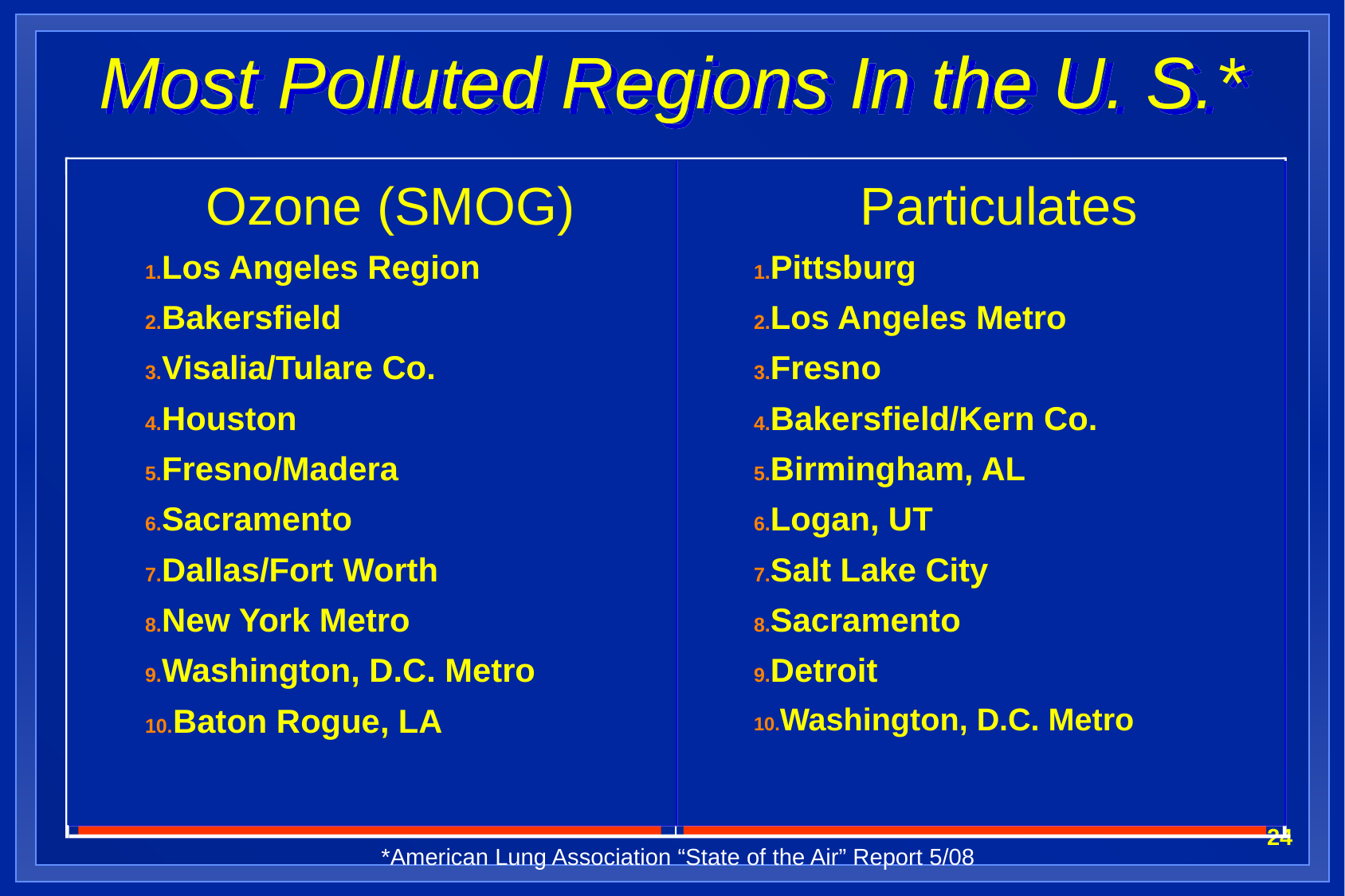

# Most Polluted Regions In the U. S.*

Ozone (SMOG)
Los Angeles Region
Bakersfield
Visalia/Tulare Co.
Houston
Fresno/Madera
Sacramento
Dallas/Fort Worth
New York Metro
Washington, D.C. Metro
Baton Rogue, LA

Particulates
Pittsburg
Los Angeles Metro
Fresno
Bakersfield/Kern Co.
Birmingham, AL
Logan, UT
Salt Lake City
Sacramento
Detroit
Washington, D.C. Metro

24

*American Lung Association “State of the Air” Report 5/08